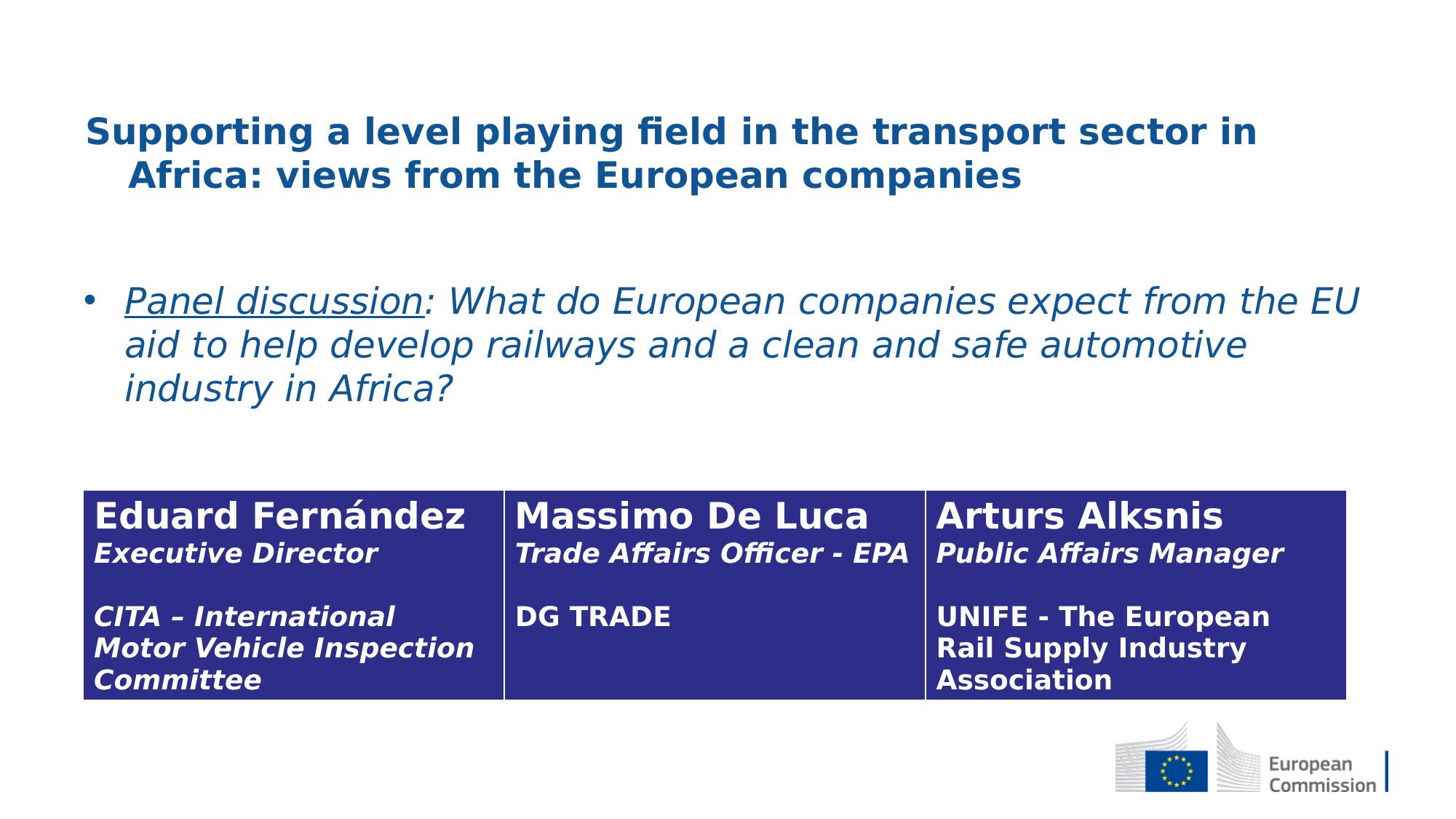

# Supporting a level playing field in the transport sector in Africa: views from the European companies
Panel discussion: What do European companies expect from the EU aid to help develop railways and a clean and safe automotive industry in Africa?

| Eduard Fernández Executive Director CITA – International Motor Vehicle Inspection Committee | Massimo De Luca Trade Affairs Officer - EPA DG TRADE | Arturs Alksnis Public Affairs Manager UNIFE - The European Rail Supply Industry Association |
| --- | --- | --- |